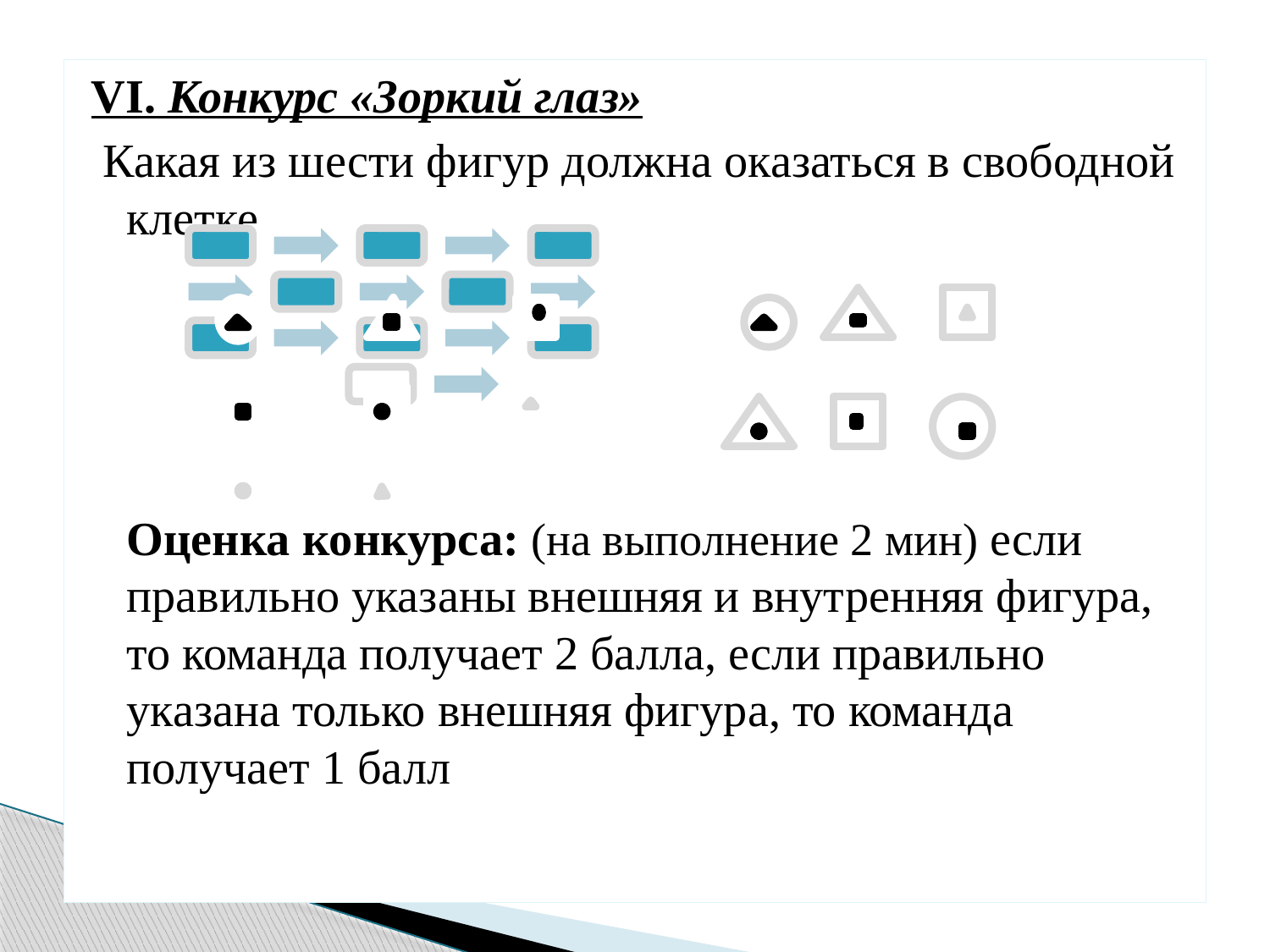

#
VI. Конкурс «Зоркий глаз»
 Какая из шести фигур должна оказаться в свободной клетке

   Оценка конкурса: (на выполнение 2 мин) если правильно указаны внешняя и внутренняя фигура, то команда получает 2 балла, если правильно указана только внешняя фигура, то команда получает 1 балл